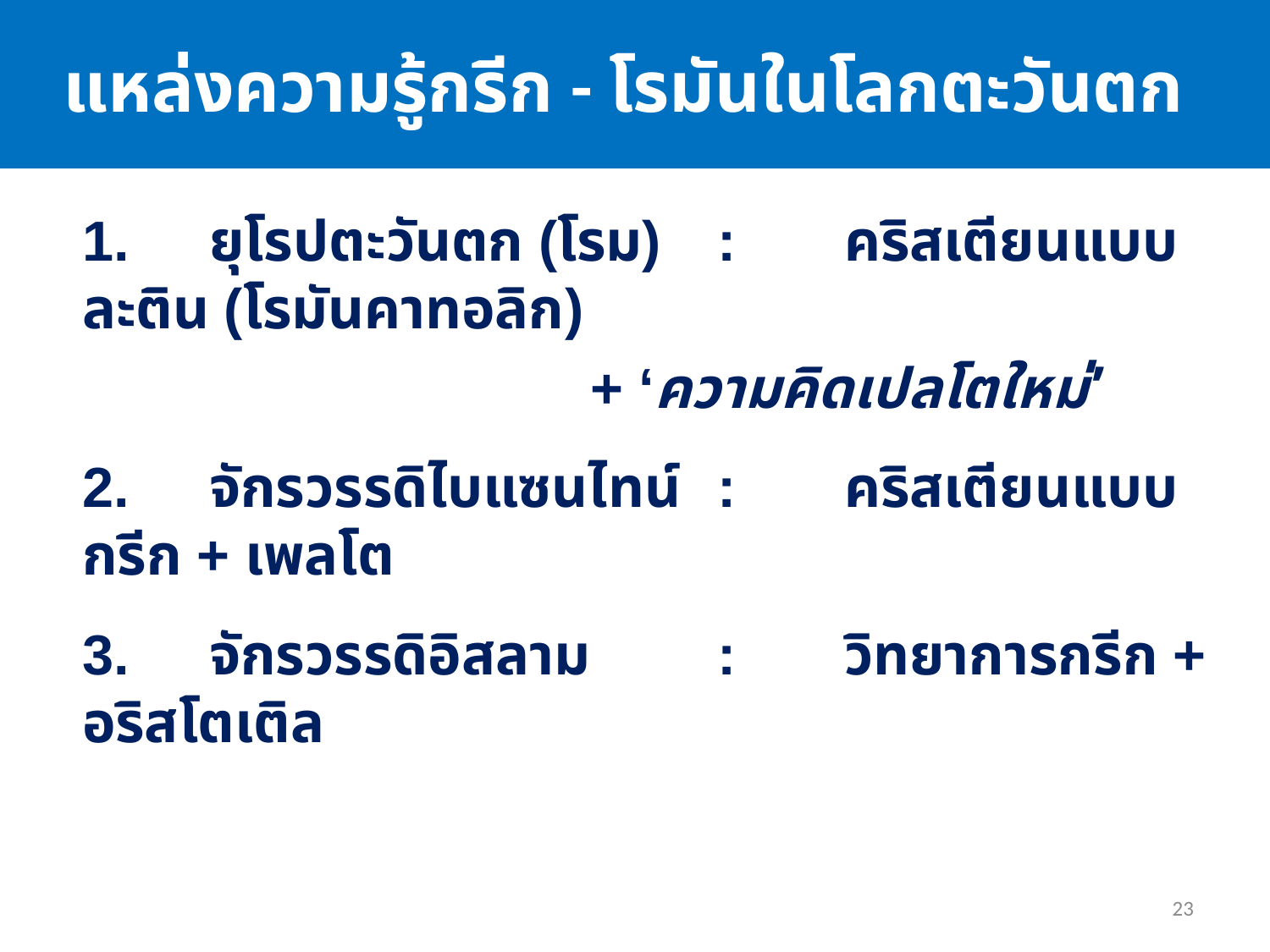

# แหล่งความรู้กรีก - โรมันในโลกตะวันตก
1.	ยุโรปตะวันตก (โรม)	:	คริสเตียนแบบละติน (โรมันคาทอลิก)
				+ ‘ความคิดเปลโตใหม่’
2.	จักรวรรดิไบแซนไทน์	:	คริสเตียนแบบกรีก + เพลโต
3.	จักรวรรดิอิสลาม	:	วิทยาการกรีก + อริสโตเติล
23